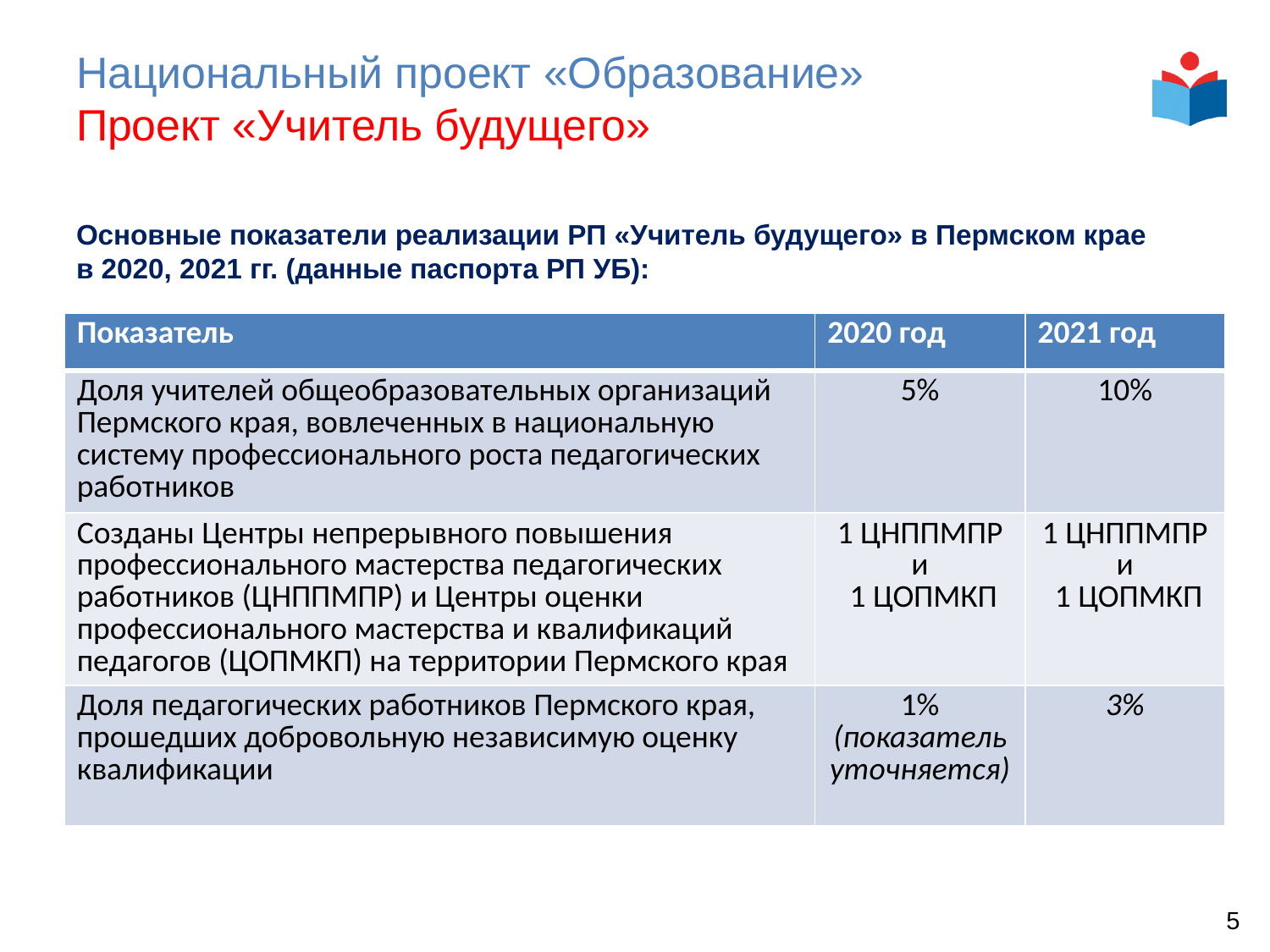

# Национальный проект «Образование» Проект «Учитель будущего»

Основные показатели реализации РП «Учитель будущего» в Пермском крае
в 2020, 2021 гг. (данные паспорта РП УБ):

| Показатель | 2020 год | 2021 год |
| --- | --- | --- |
| Доля учителей общеобразовательных организаций Пермского края, вовлеченных в национальную систему профессионального роста педагогических работников | 5% | 10% |
| Созданы Центры непрерывного повышения профессионального мастерства педагогических работников (ЦНППМПР) и Центры оценки профессионального мастерства и квалификаций педагогов (ЦОПМКП) на территории Пермского края | 1 ЦНППМПР и 1 ЦОПМКП | 1 ЦНППМПР и 1 ЦОПМКП |
| Доля педагогических работников Пермского края, прошедших добровольную независимую оценку квалификации | 1% (показатель уточняется) | 3% |